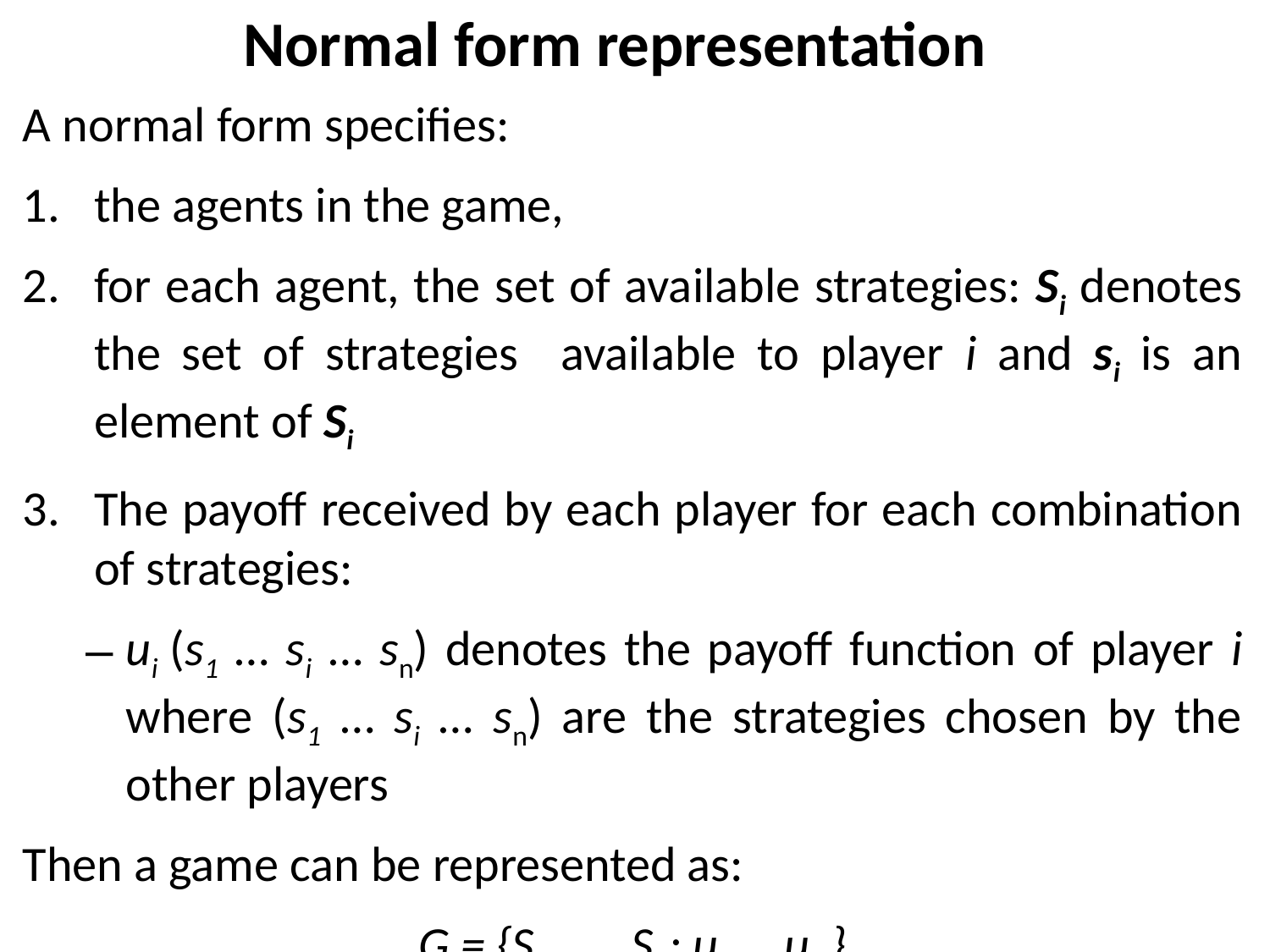

# Normal form representation
A normal form specifies:
the agents in the game,
for each agent, the set of available strategies: Si denotes the set of strategies  available to player i and si is an element of Si
The payoff received by each player for each combination of strategies:
ui (s1 … si … sn) denotes the payoff function of player i where (s1 … si … sn) are the strategies chosen by the other players
Then a game can be represented as:
G = {S1,….. Sn; u1 … un }